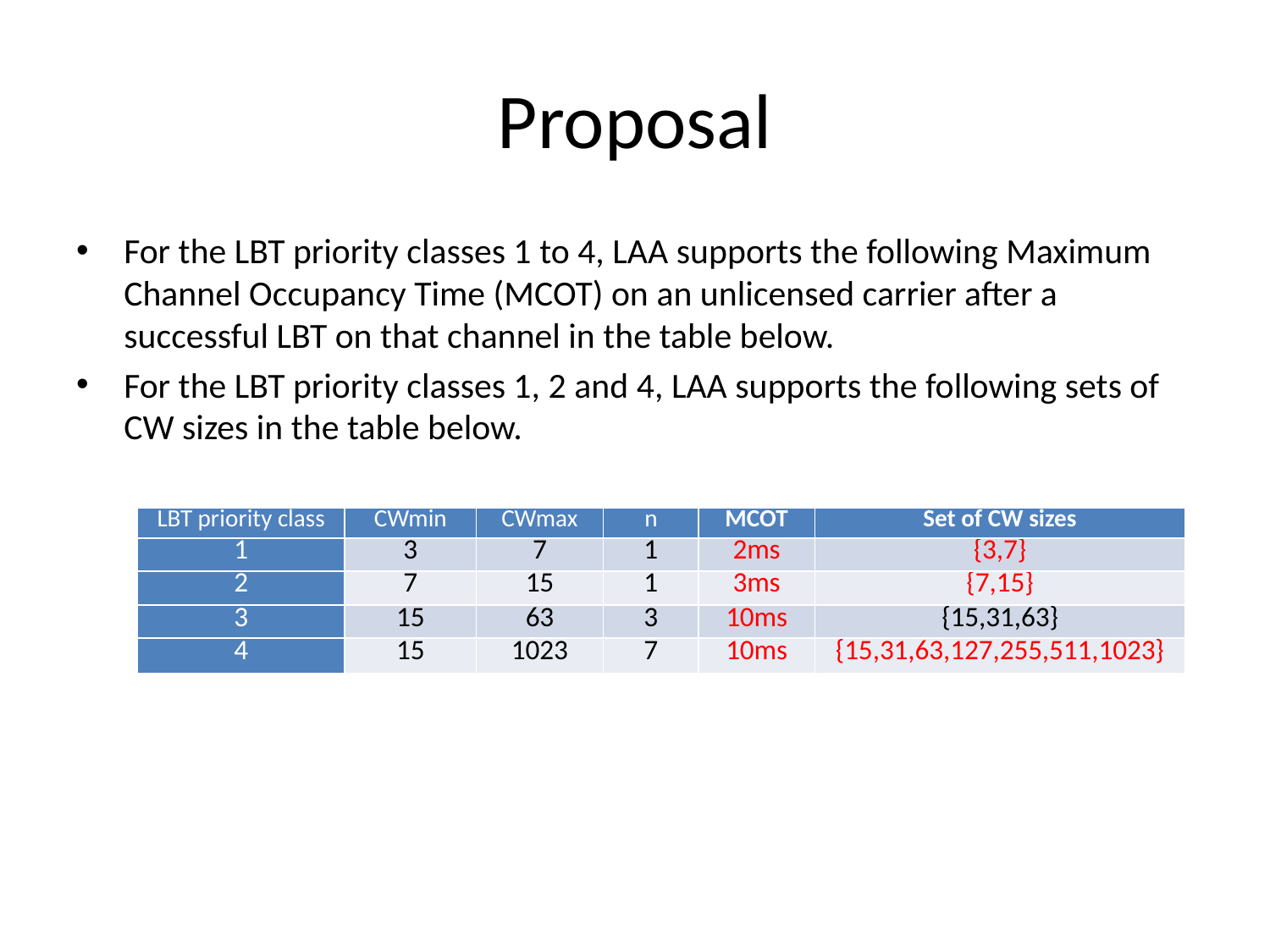

# Proposal
For the LBT priority classes 1 to 4, LAA supports the following Maximum Channel Occupancy Time (MCOT) on an unlicensed carrier after a successful LBT on that channel in the table below.
For the LBT priority classes 1, 2 and 4, LAA supports the following sets of CW sizes in the table below.

| LBT priority class | CWmin | CWmax | n | MCOT | Set of CW sizes |
| --- | --- | --- | --- | --- | --- |
| 1 | 3 | 7 | 1 | 2ms | {3,7} |
| 2 | 7 | 15 | 1 | 3ms | {7,15} |
| 3 | 15 | 63 | 3 | 10ms | {15,31,63} |
| 4 | 15 | 1023 | 7 | 10ms | {15,31,63,127,255,511,1023} |